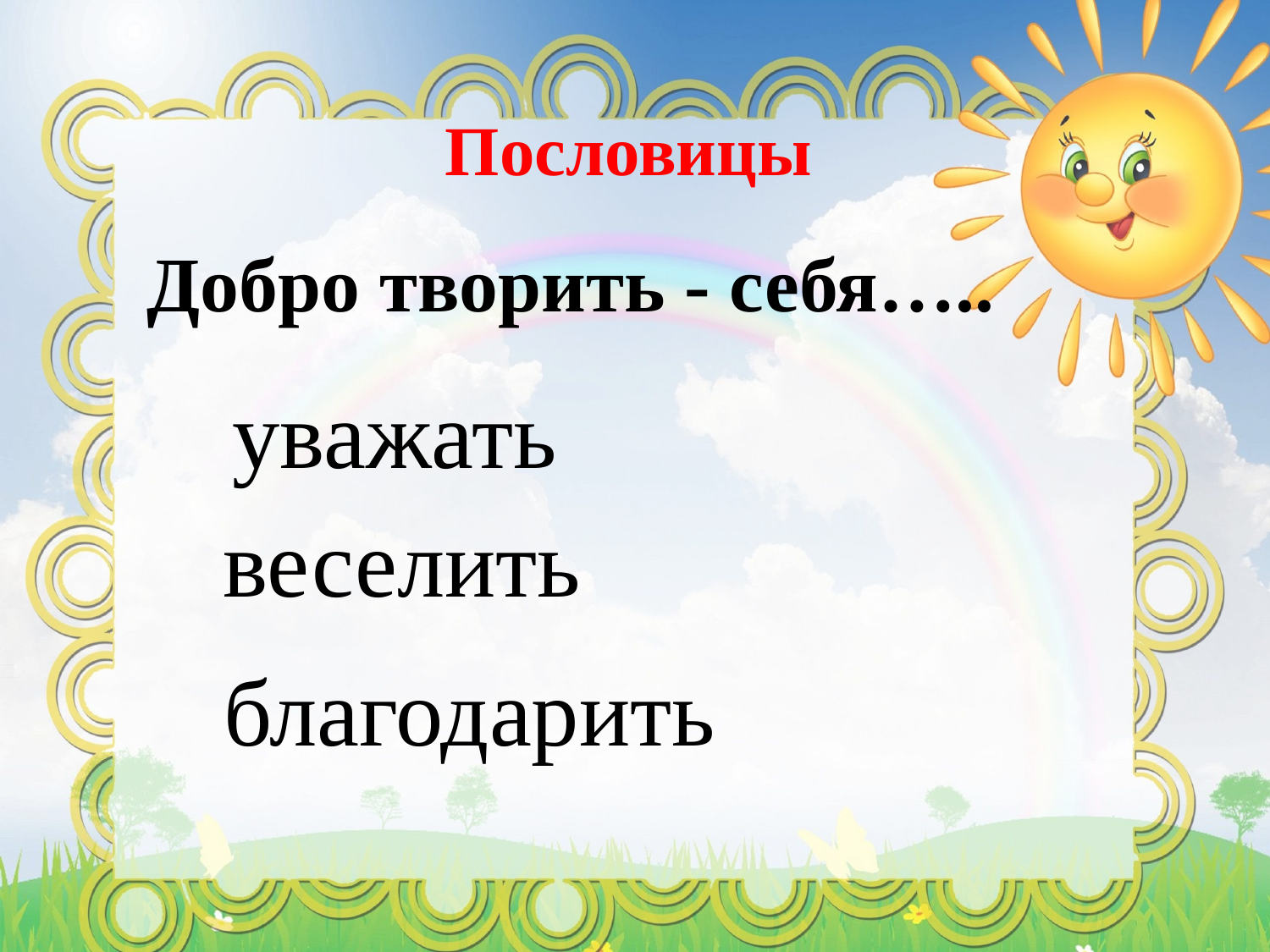

# Пословицы
Добро творить - себя…..
уважать
веселить
благодарить